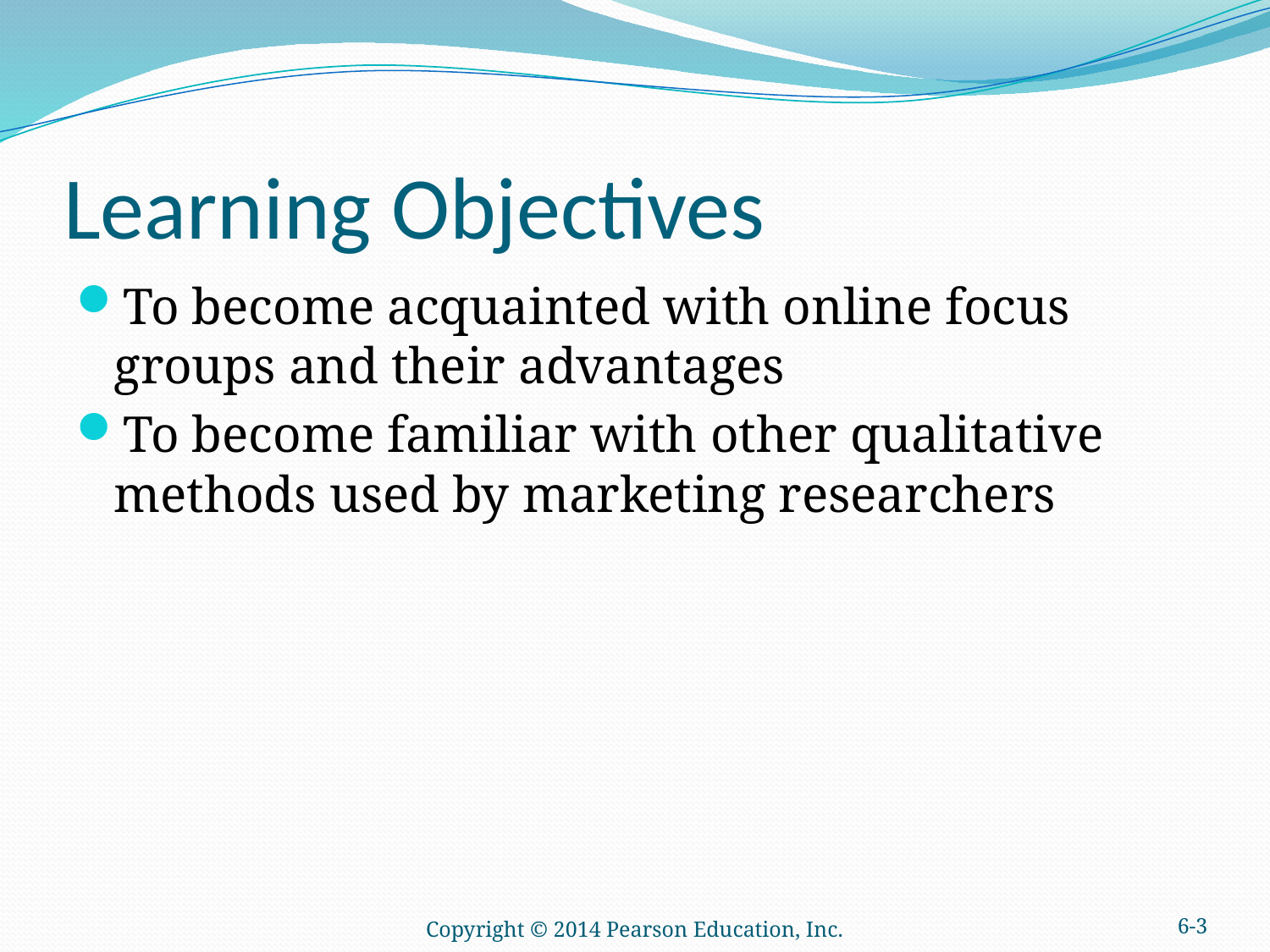

# Learning Objectives
To become acquainted with online focus groups and their advantages
To become familiar with other qualitative methods used by marketing researchers